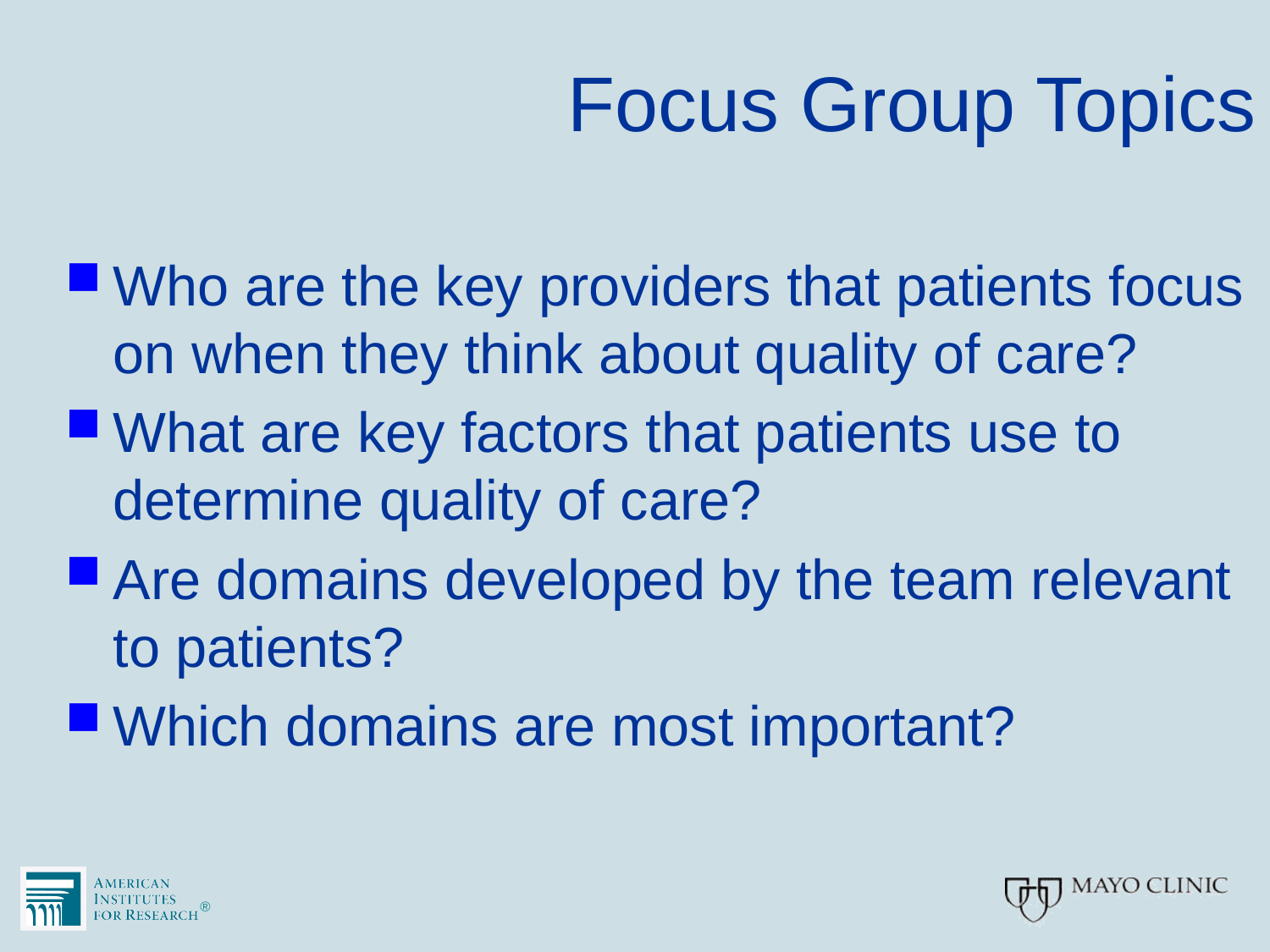

# Focus Group Topics
Who are the key providers that patients focus on when they think about quality of care?
What are key factors that patients use to determine quality of care?
Are domains developed by the team relevant to patients?
Which domains are most important?